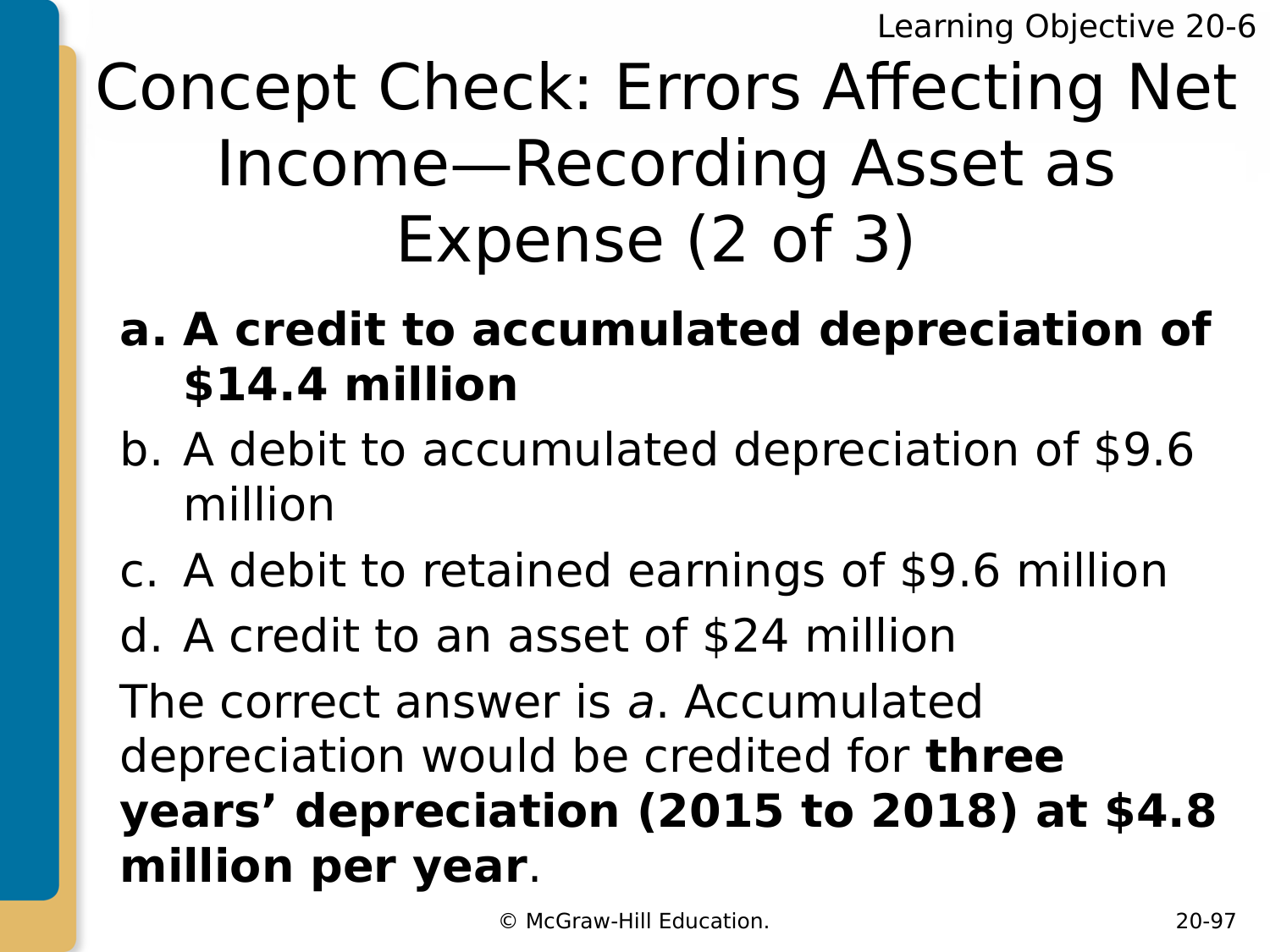

Learning Objective 20-6
# Concept Check: Errors Affecting Net Income—Recording Asset as Expense (2 of 3)
A credit to accumulated depreciation of $14.4 million
A debit to accumulated depreciation of $9.6 million
A debit to retained earnings of $9.6 million
A credit to an asset of $24 million
The correct answer is a. Accumulated depreciation would be credited for three years’ depreciation (2015 to 2018) at $4.8 million per year.